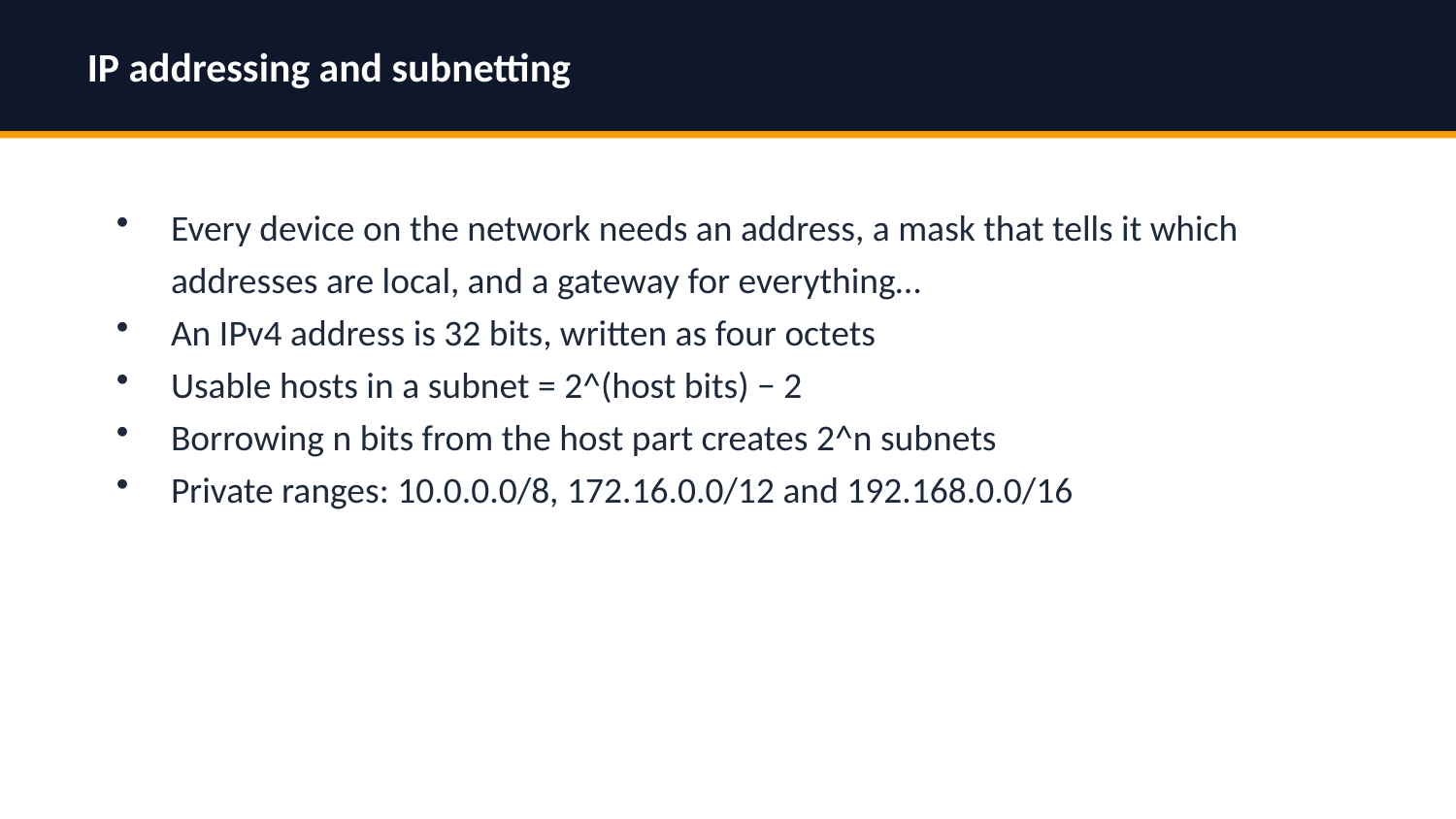

IP addressing and subnetting

Every device on the network needs an address, a mask that tells it which addresses are local, and a gateway for everything…
An IPv4 address is 32 bits, written as four octets
Usable hosts in a subnet = 2^(host bits) − 2
Borrowing n bits from the host part creates 2^n subnets
Private ranges: 10.0.0.0/8, 172.16.0.0/12 and 192.168.0.0/16